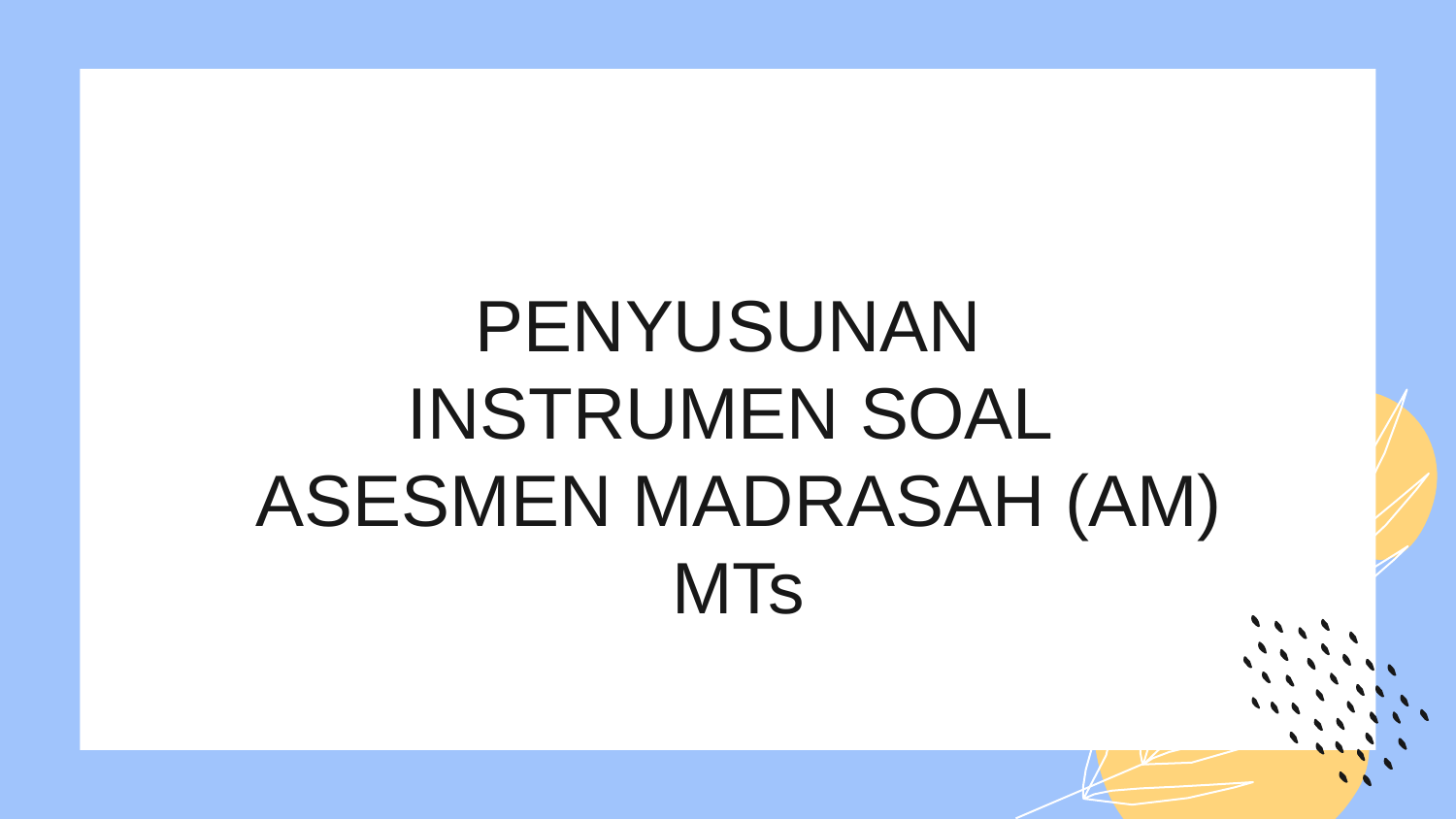

# PENYUSUNAN INSTRUMEN SOAL ASESMEN MADRASAH (AM) MTs